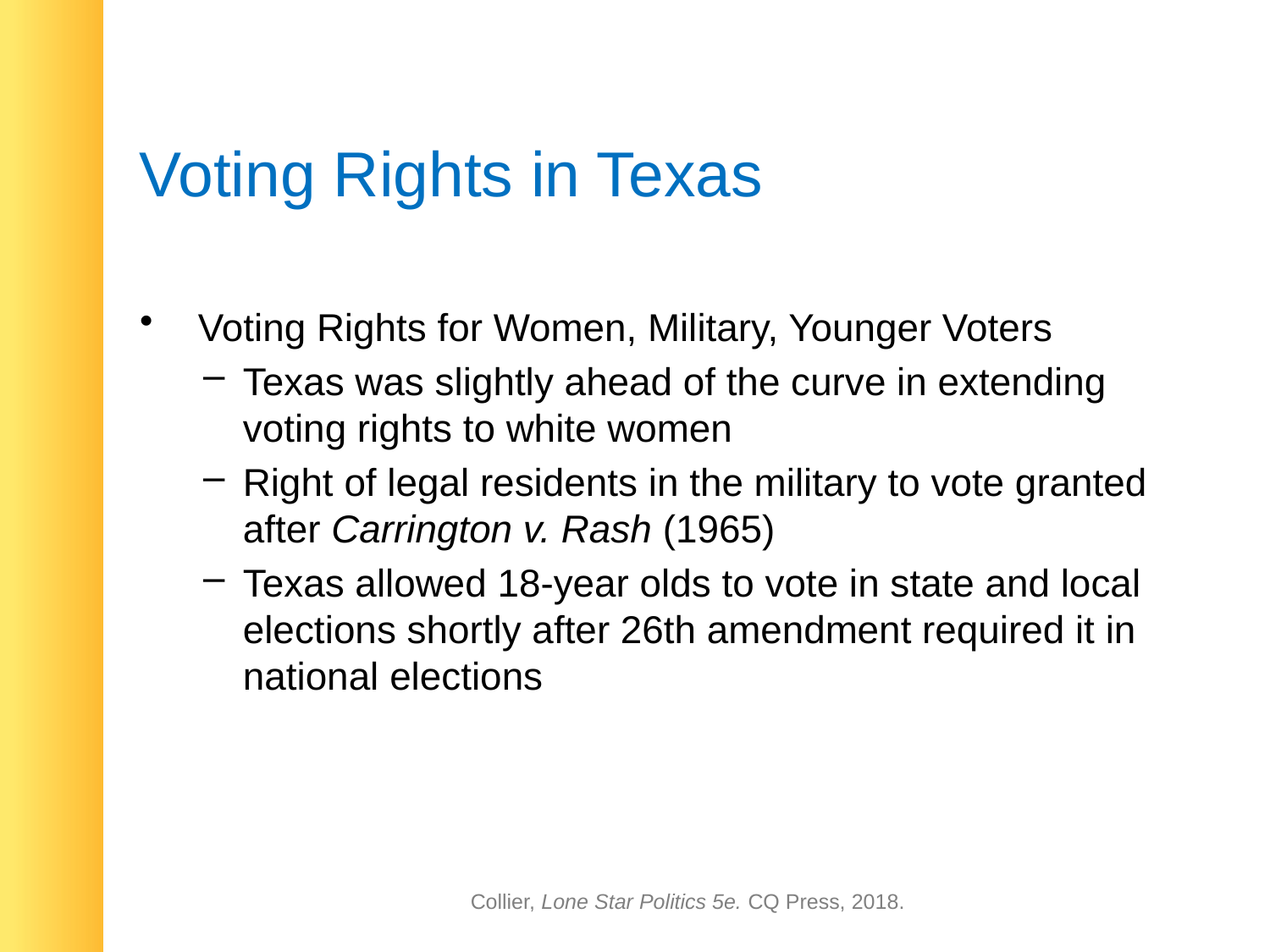

# Voting Rights in Texas
 Voting Rights for Women, Military, Younger Voters
Texas was slightly ahead of the curve in extending voting rights to white women
Right of legal residents in the military to vote granted after Carrington v. Rash (1965)
Texas allowed 18-year olds to vote in state and local elections shortly after 26th amendment required it in national elections

Collier, Lone Star Politics 5e. CQ Press, 2018.